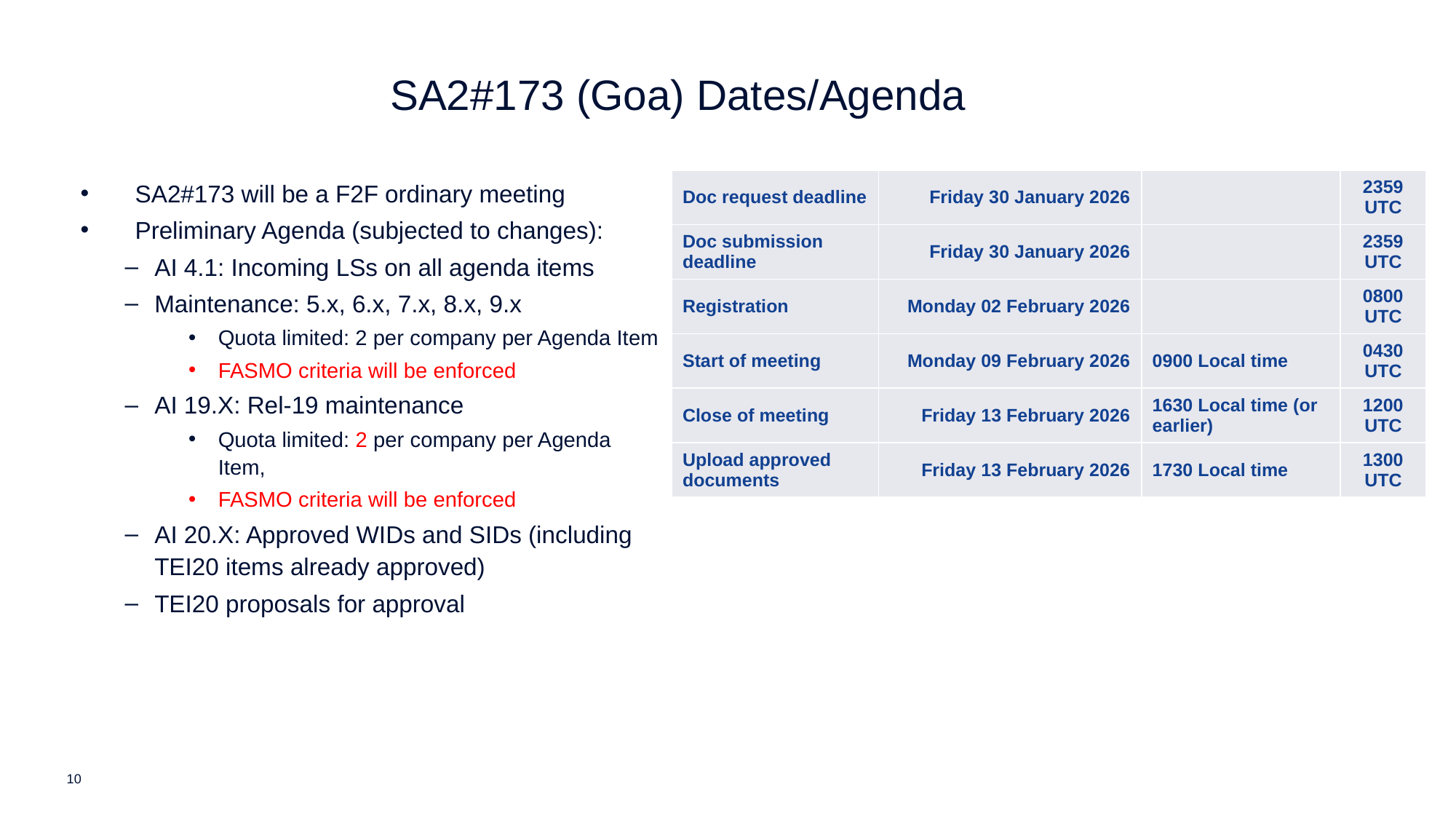

SA2#173 (Goa) Dates/Agenda
SA2#173 will be a F2F ordinary meeting
Preliminary Agenda (subjected to changes):
AI 4.1: Incoming LSs on all agenda items
Maintenance: 5.x, 6.x, 7.x, 8.x, 9.x
Quota limited: 2 per company per Agenda Item
FASMO criteria will be enforced
AI 19.X: Rel-19 maintenance
Quota limited: 2 per company per Agenda Item,
FASMO criteria will be enforced
AI 20.X: Approved WIDs and SIDs (including TEI20 items already approved)
TEI20 proposals for approval
| Doc request deadline | Friday 30 January 2026 |  | 2359 UTC |
| --- | --- | --- | --- |
| Doc submission deadline | Friday 30 January 2026 |  | 2359 UTC |
| Registration | Monday 02 February 2026 |  | 0800 UTC |
| Start of meeting | Monday 09 February 2026 | 0900 Local time | 0430 UTC |
| Close of meeting | Friday 13 February 2026 | 1630 Local time (or earlier) | 1200 UTC |
| Upload approved documents | Friday 13 February 2026 | 1730 Local time | 1300 UTC |